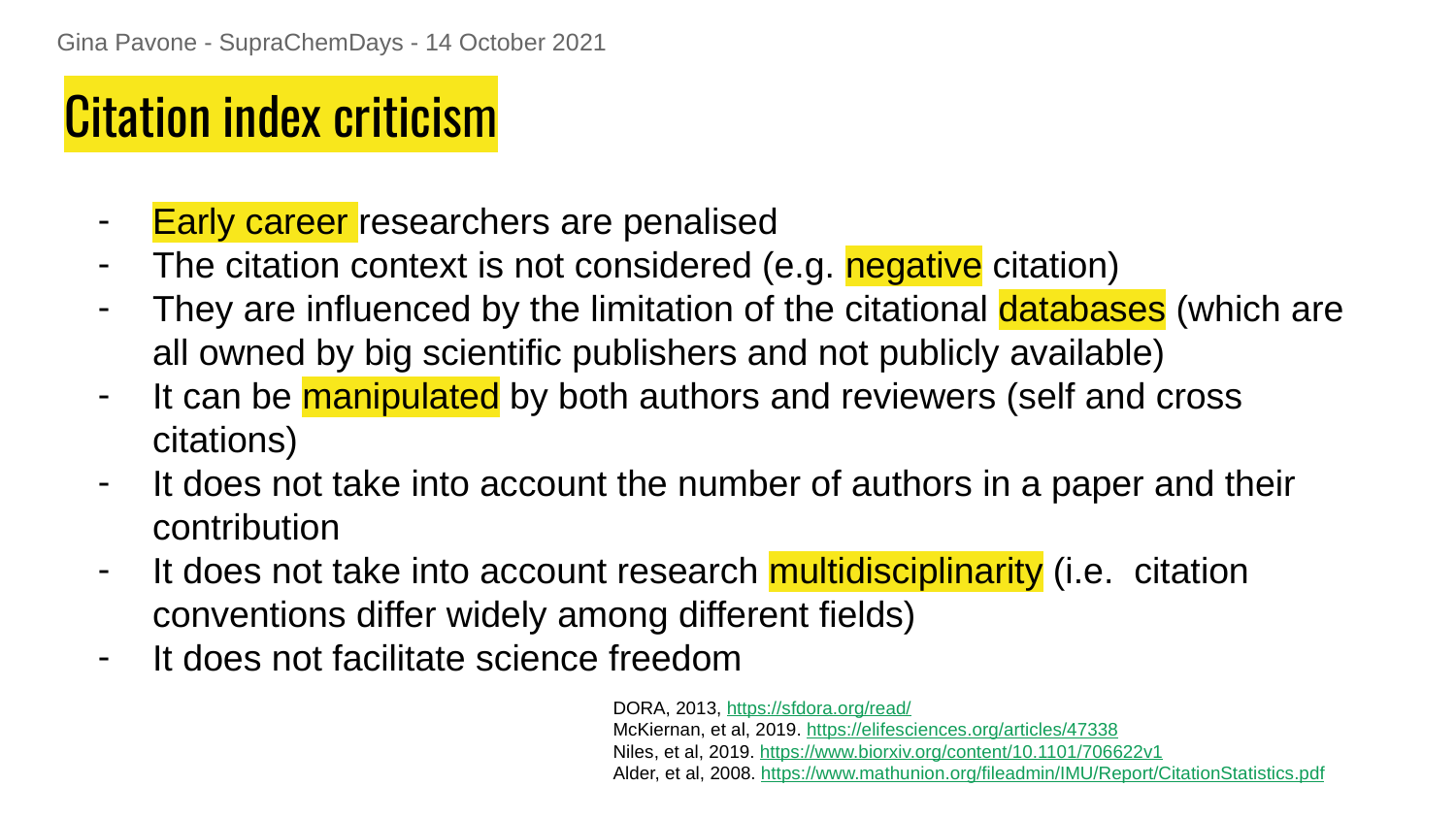

# Citation index criticism
Early career researchers are penalised
The citation context is not considered (e.g. negative citation)
They are influenced by the limitation of the citational databases (which are all owned by big scientific publishers and not publicly available)
It can be manipulated by both authors and reviewers (self and cross citations)
It does not take into account the number of authors in a paper and their contribution
It does not take into account research multidisciplinarity (i.e.  citation conventions differ widely among different fields)
It does not facilitate science freedom

DORA, 2013, https://sfdora.org/read/
McKiernan, et al, 2019. https://elifesciences.org/articles/47338
Niles, et al, 2019. https://www.biorxiv.org/content/10.1101/706622v1
Alder, et al, 2008. https://www.mathunion.org/fileadmin/IMU/Report/CitationStatistics.pdf